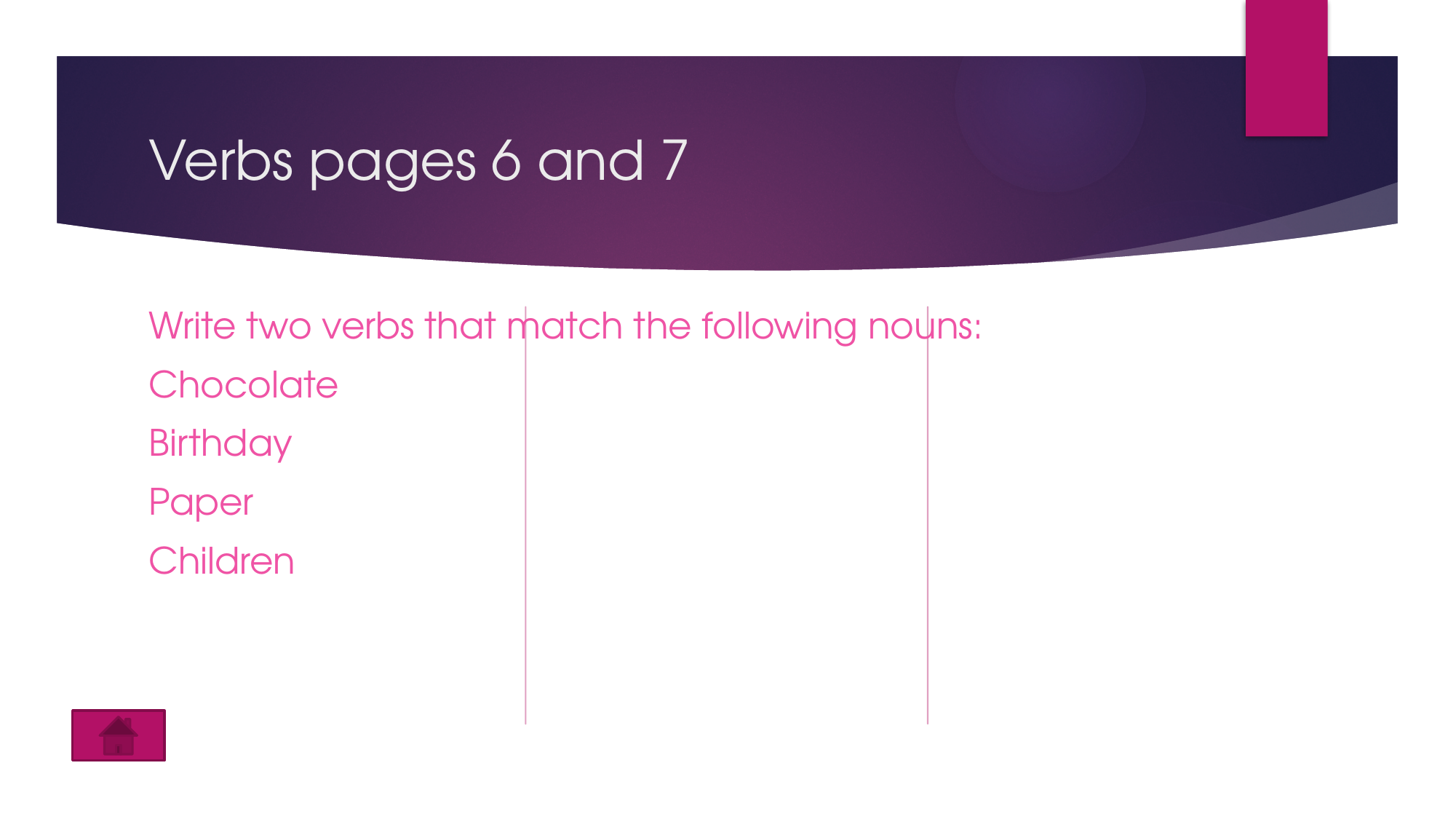

# Verbs pages 6 and 7
Write two verbs that match the following nouns:
Chocolate
Birthday
Paper
Children